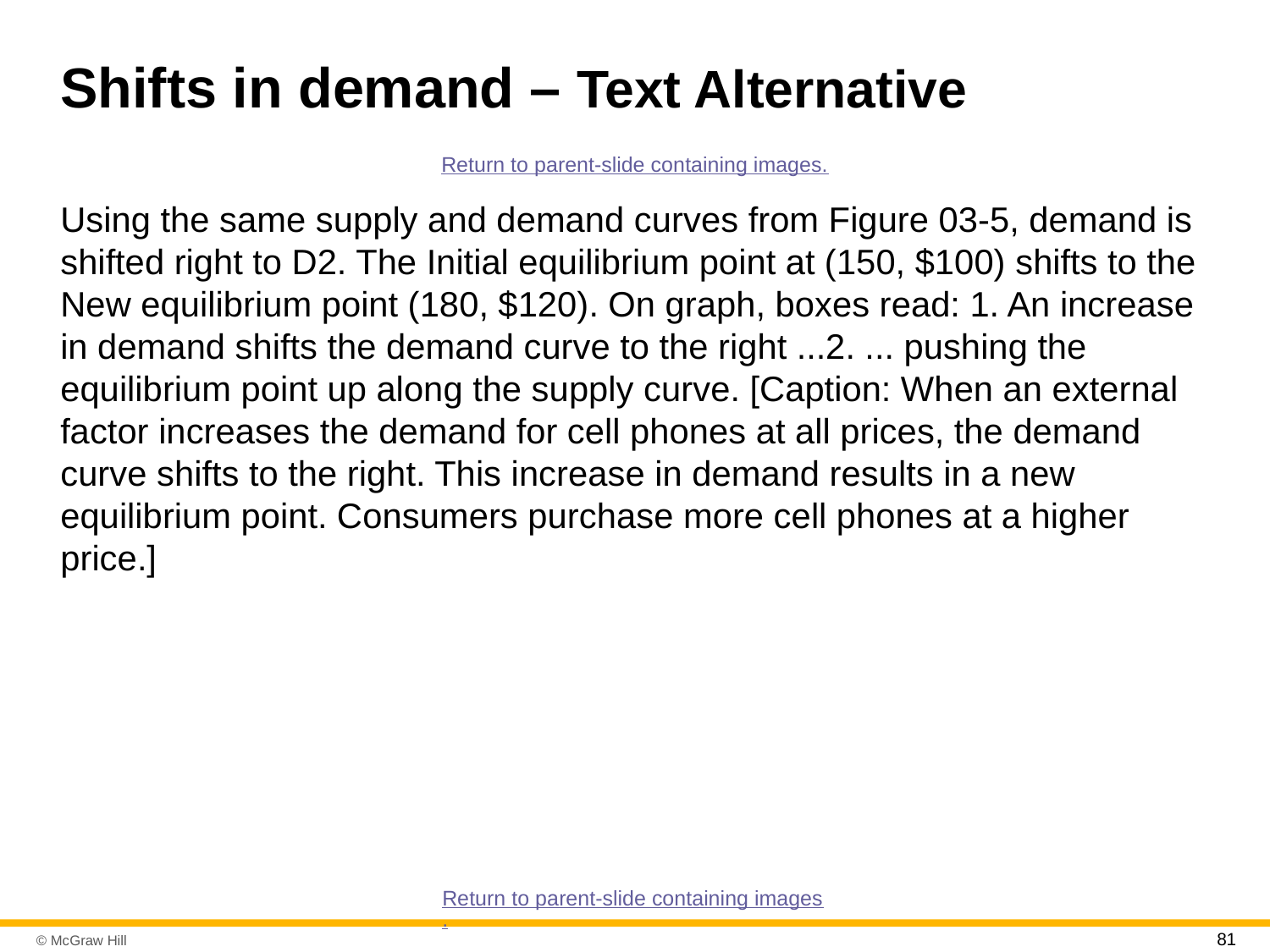

# Shifts in demand – Text Alternative
Return to parent-slide containing images.
Using the same supply and demand curves from Figure 03-5, demand is shifted right to D2. The Initial equilibrium point at (150, $100) shifts to the New equilibrium point (180, $120). On graph, boxes read: 1. An increase in demand shifts the demand curve to the right ...2. ... pushing the equilibrium point up along the supply curve. [Caption: When an external factor increases the demand for cell phones at all prices, the demand curve shifts to the right. This increase in demand results in a new equilibrium point. Consumers purchase more cell phones at a higher price.]
Return to parent-slide containing images.